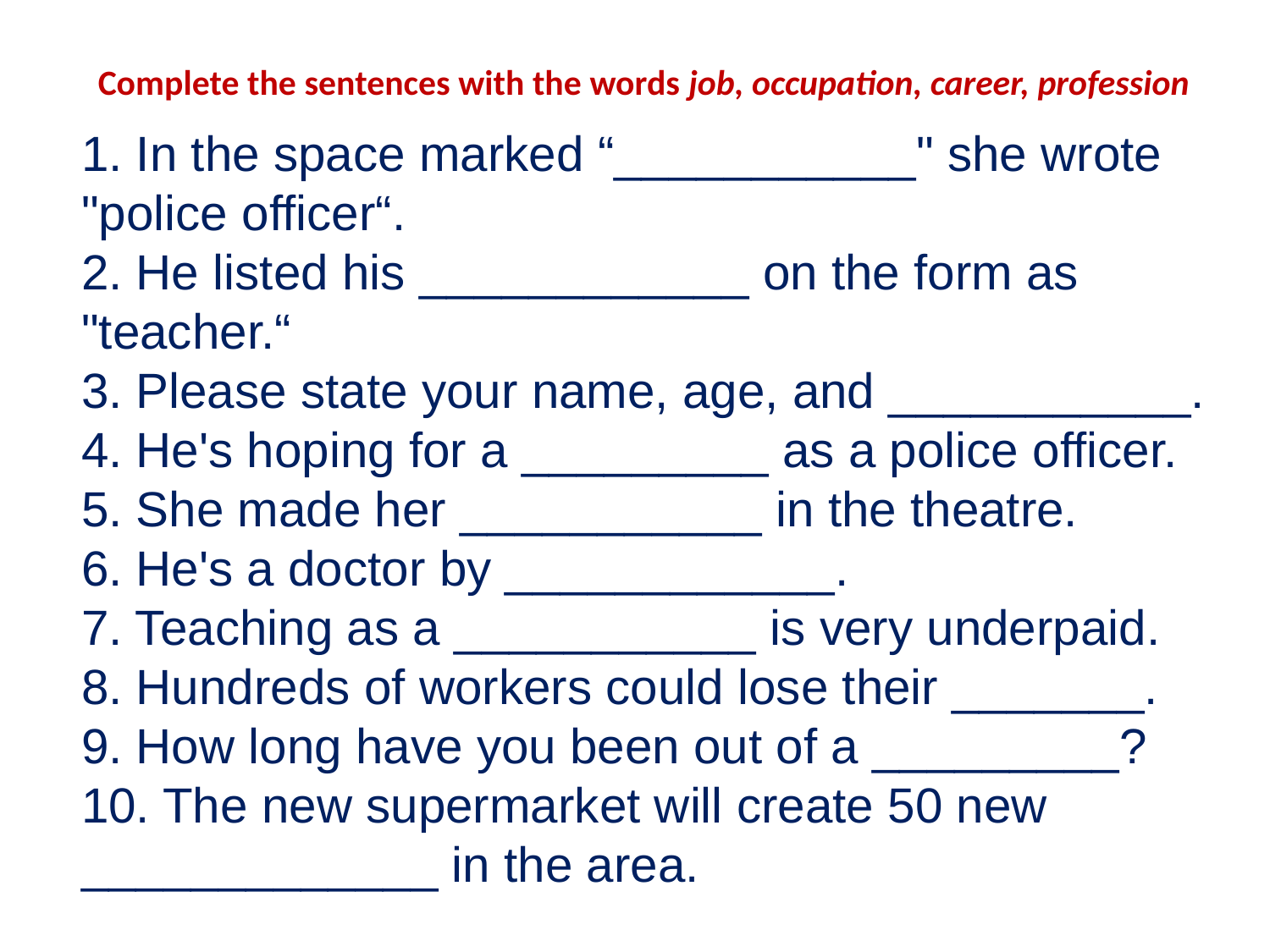

Complete the sentences with the words job, occupation, career, profession
1. In the space marked “___________" she wrote "police officer“.
2. He listed his ____________ on the form as "teacher.“
3. Please state your name, age, and ___________.
4. He's hoping for a _________ as a police officer.
5. She made her ___________ in the theatre.
6. He's a doctor by ____________.
7. Teaching as a ___________ is very underpaid.
8. Hundreds of workers could lose their _______.
9. How long have you been out of a _________?
10. The new supermarket will create 50 new _____________ in the area.